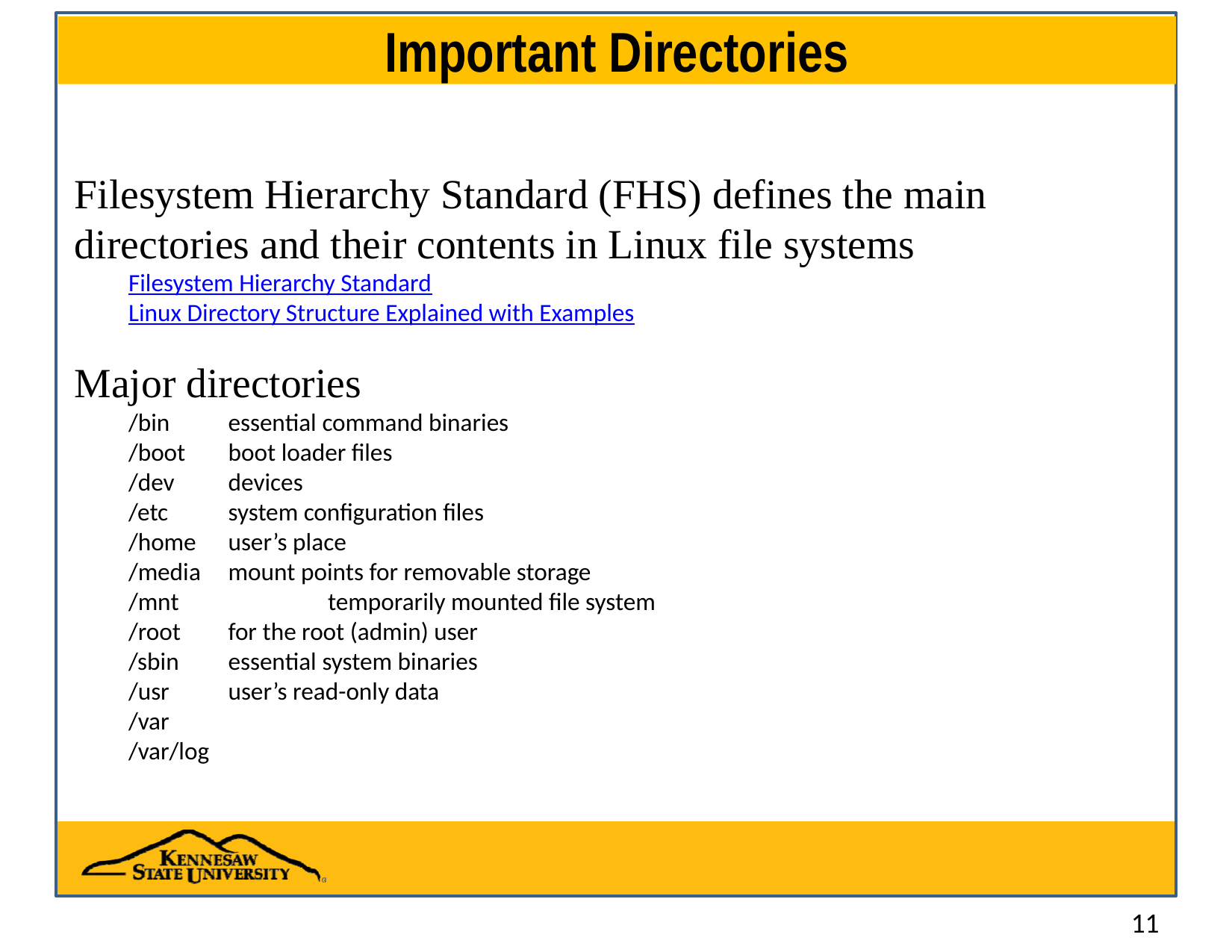

# Important Directories
Filesystem Hierarchy Standard (FHS) defines the main directories and their contents in Linux file systems
Filesystem Hierarchy Standard
Linux Directory Structure Explained with Examples

Major directories
/bin		essential command binaries
/boot	boot loader files
/dev		devices
/etc		system configuration files
/home	user’s place
/media	mount points for removable storage
/mnt	 	temporarily mounted file system
/root	for the root (admin) user
/sbin		essential system binaries
/usr		user’s read-only data
/var
/var/log